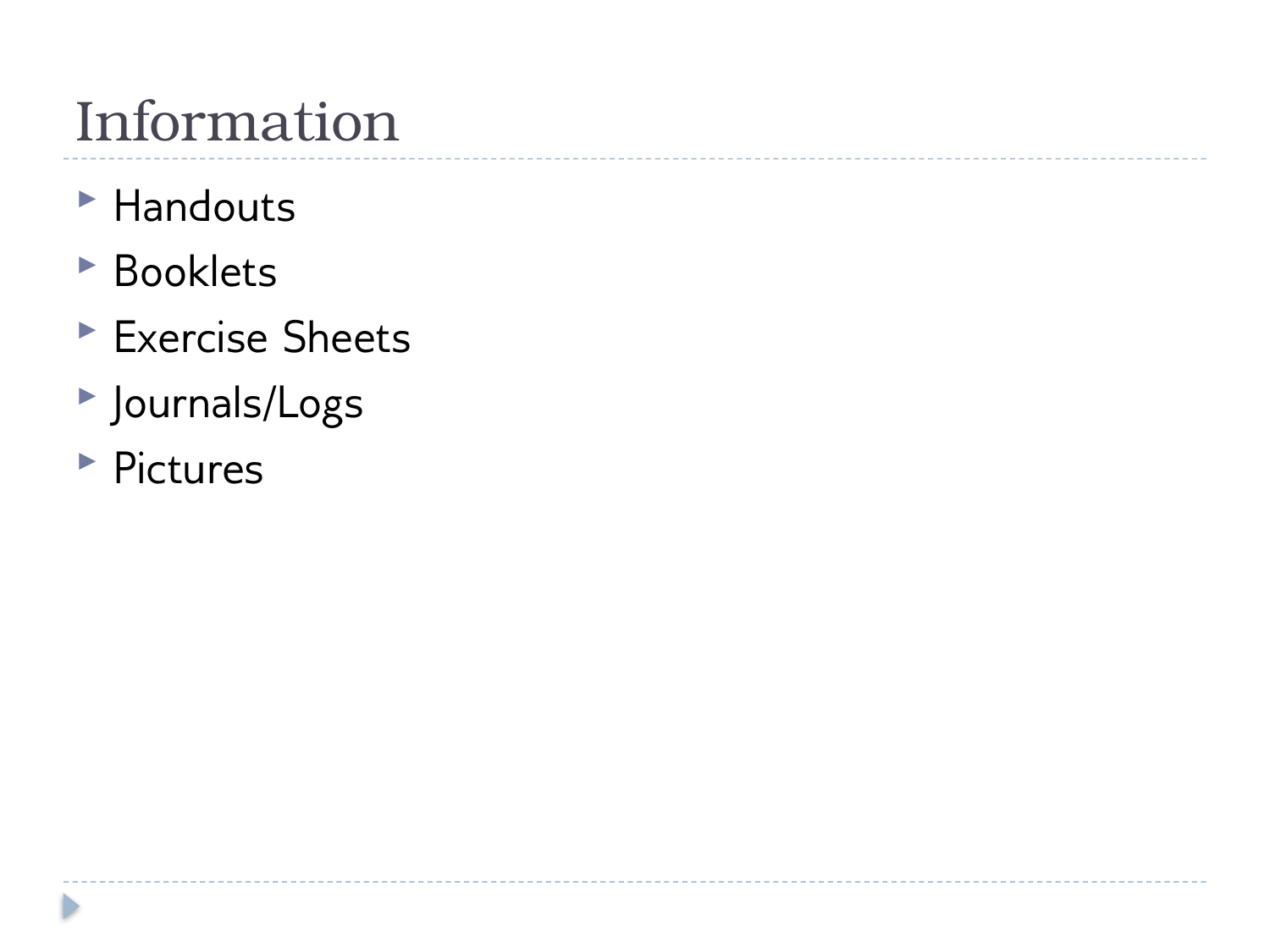

# Information
Handouts
Booklets
Exercise Sheets
Journals/Logs
Pictures